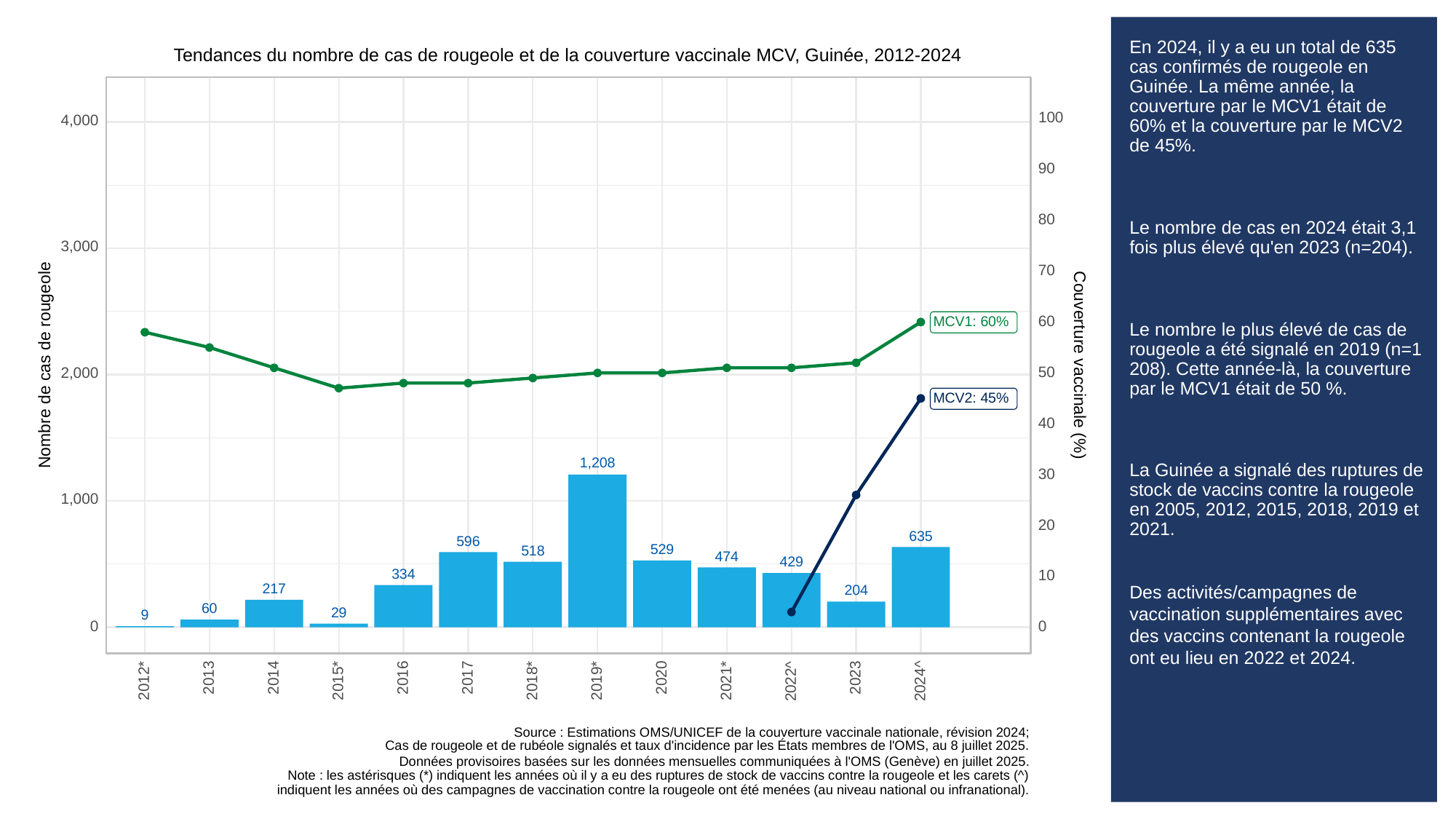

# En 2024, il y a eu un total de 635 cas confirmés de rougeole en Guinée. La même année, la couverture par le MCV1 était de 60% et la couverture par le MCV2 de 45%.

Le nombre de cas en 2024 était 3,1 fois plus élevé qu'en 2023 (n=204).

Le nombre le plus élevé de cas de rougeole a été signalé en 2019 (n=1 208). Cette année-là, la couverture par le MCV1 était de 50 %.

La Guinée a signalé des ruptures de stock de vaccins contre la rougeole en 2005, 2012, 2015, 2018, 2019 et 2021.

Des activités/campagnes de vaccination supplémentaires avec des vaccins contenant la rougeole ont eu lieu en 2022 et 2024.

Tendances du nombre de cas de rougeole et de la couverture vaccinale MCV, Guinée, 2012-2024

100
4,000

90

80
3,000

70

60
MCV1: 60%

Couverture vaccinale (%)
Nombre de cas de rougeole

2,000
50

MCV2: 45%

40

1,208
30

1,000

20
635
596
529
518

474
429

334
10

217

204

60
29

9

0
0

2013
2023
2014
2016
2017
2020
2012*
2015*
2018*
2019*
2021*
2022^
2024^
Source : Estimations OMS/UNICEF de la couverture vaccinale nationale, révision 2024;
Cas de rougeole et de rubéole signalés et taux d'incidence par les États membres de l'OMS, au 8 juillet 2025.
Données provisoires basées sur les données mensuelles communiquées à l'OMS (Genève) en juillet 2025.
Note : les astérisques (*) indiquent les années où il y a eu des ruptures de stock de vaccins contre la rougeole et les carets (^)
indiquent les années où des campagnes de vaccination contre la rougeole ont été menées (au niveau national ou infranational).